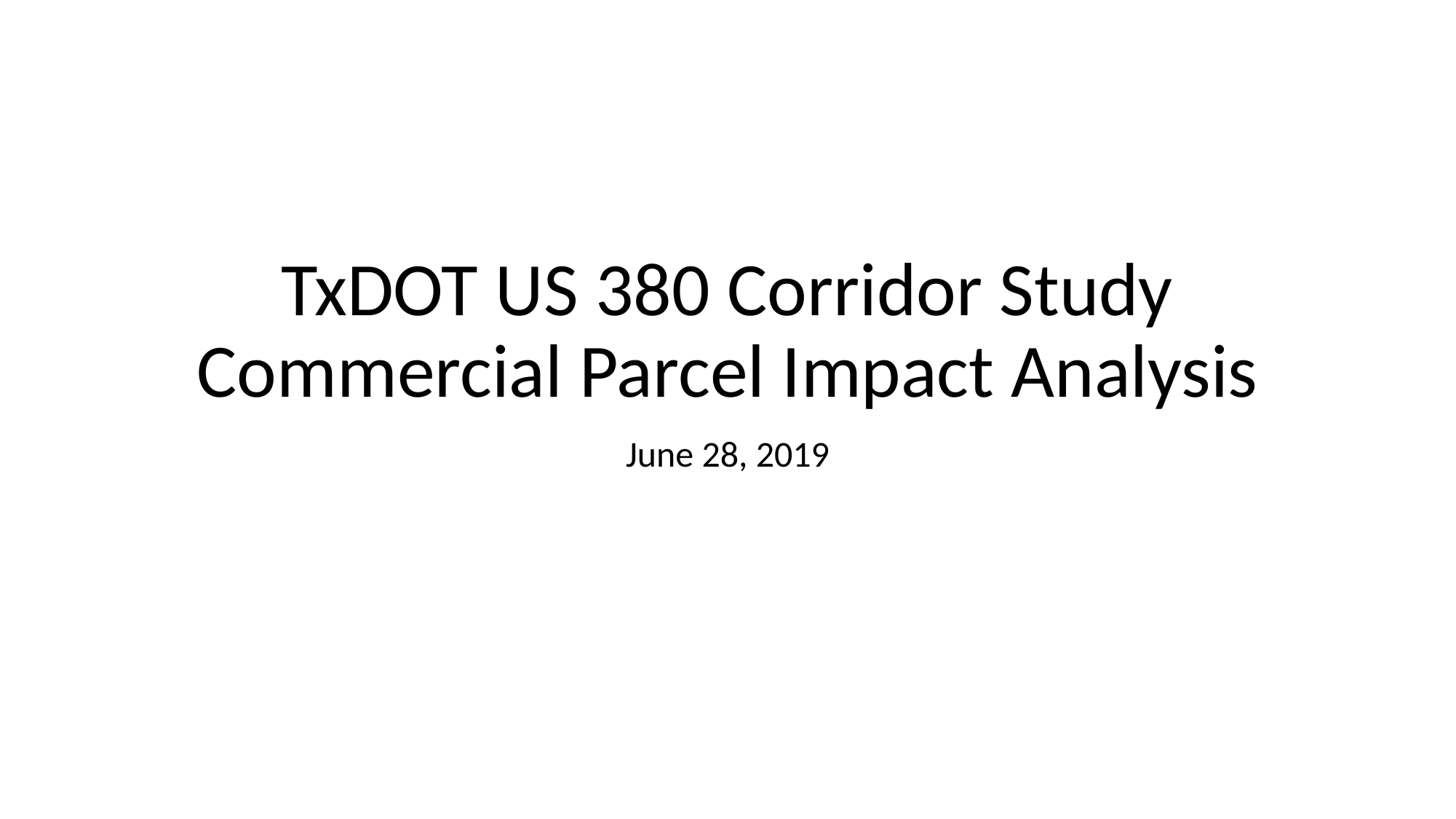

# TxDOT US 380 Corridor Study Commercial Parcel Impact Analysis
June 28, 2019